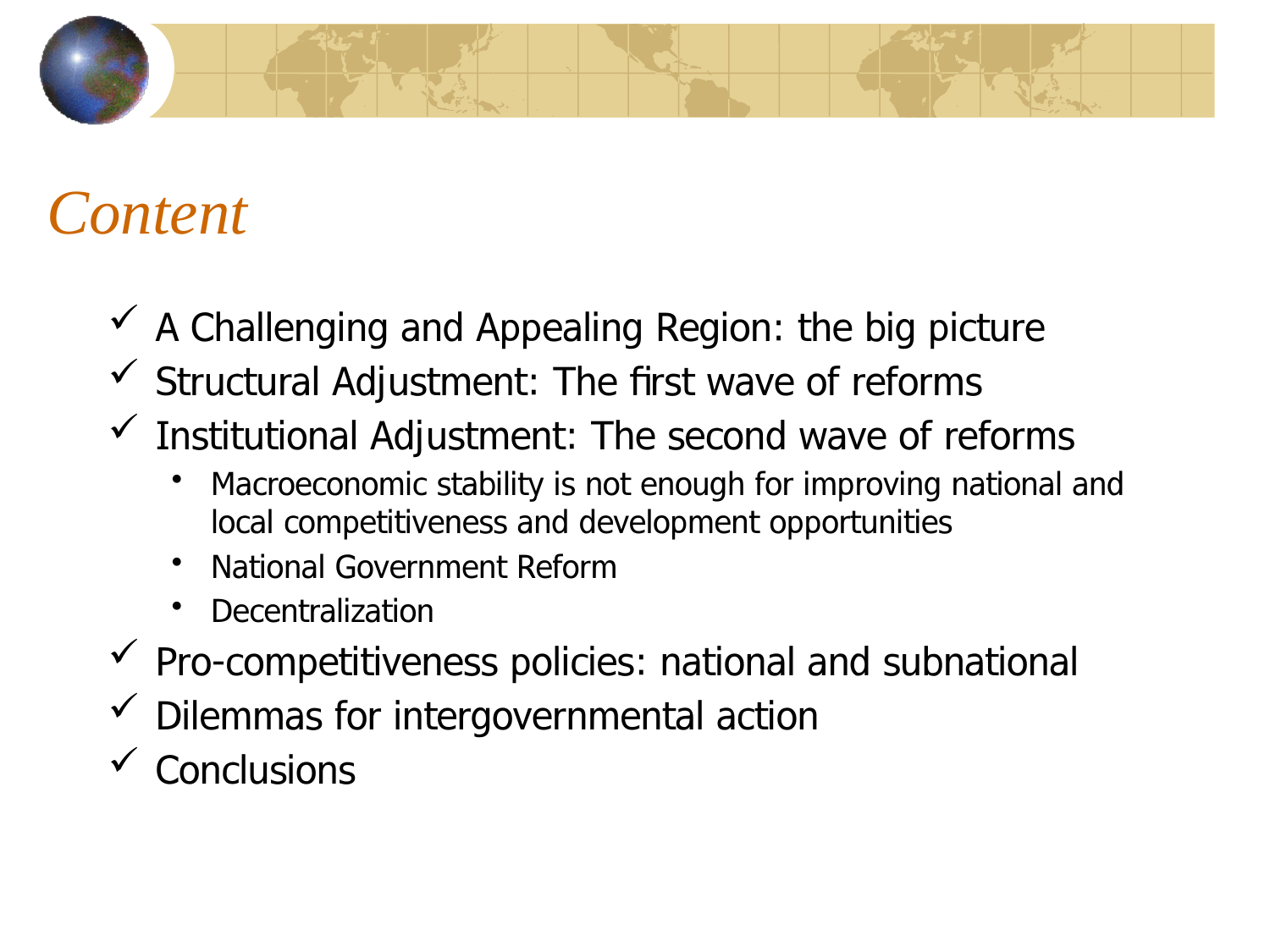

# Content
A Challenging and Appealing Region: the big picture
Structural Adjustment: The first wave of reforms
Institutional Adjustment: The second wave of reforms
Macroeconomic stability is not enough for improving national and local competitiveness and development opportunities
National Government Reform
Decentralization
Pro-competitiveness policies: national and subnational
Dilemmas for intergovernmental action
Conclusions